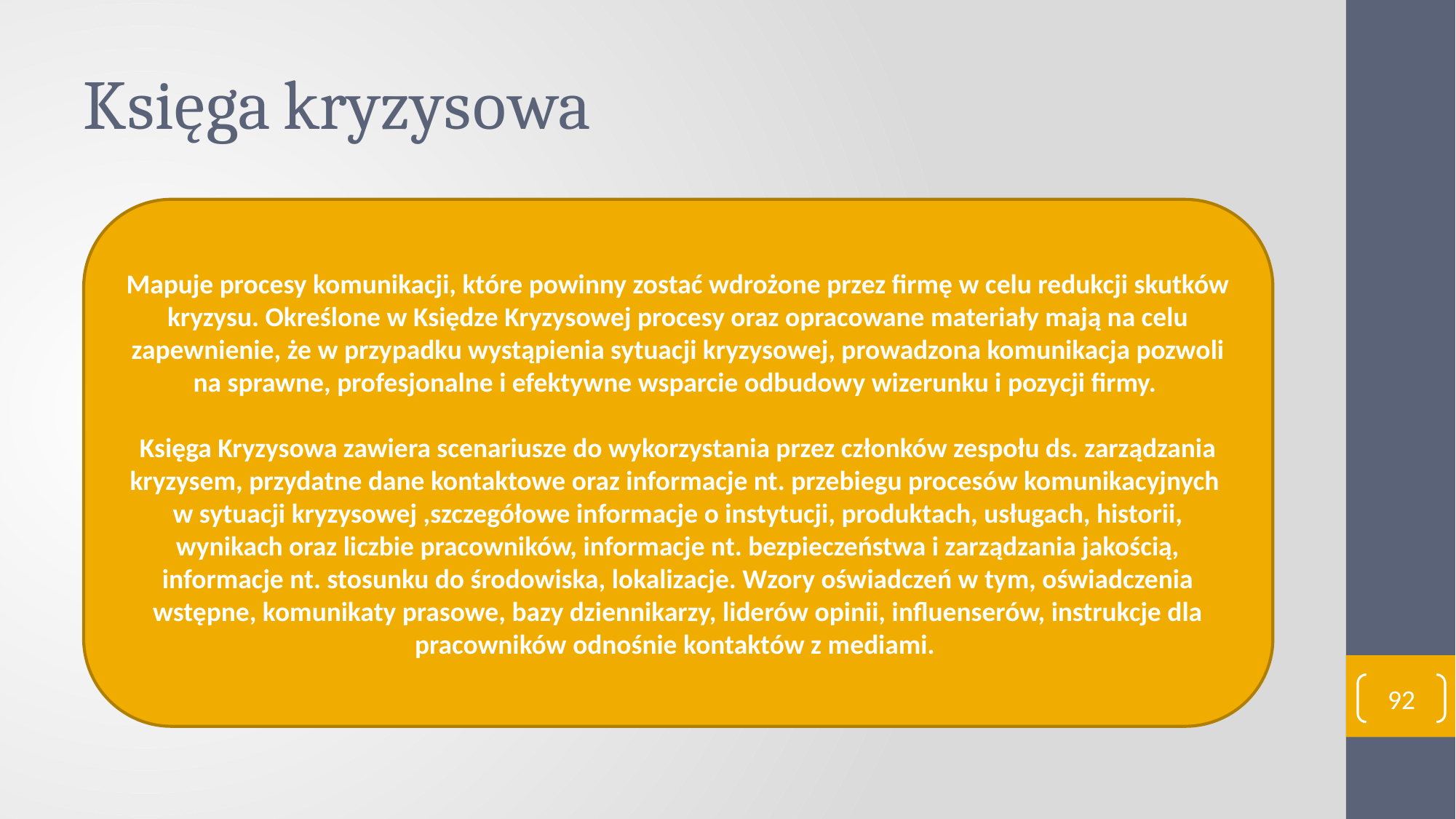

# Księga kryzysowa

Mapuje procesy komunikacji, które powinny zostać wdrożone przez firmę w celu redukcji skutków kryzysu. Określone w Księdze Kryzysowej procesy oraz opracowane materiały mają na celu zapewnienie, że w przypadku wystąpienia sytuacji kryzysowej, prowadzona komunikacja pozwoli na sprawne, profesjonalne i efektywne wsparcie odbudowy wizerunku i pozycji firmy.

Księga Kryzysowa zawiera scenariusze do wykorzystania przez członków zespołu ds. zarządzania kryzysem, przydatne dane kontaktowe oraz informacje nt. przebiegu procesów komunikacyjnych
w sytuacji kryzysowej ,szczegółowe informacje o instytucji, produktach, usługach, historii, wynikach oraz liczbie pracowników, informacje nt. bezpieczeństwa i zarządzania jakością, informacje nt. stosunku do środowiska, lokalizacje. Wzory oświadczeń w tym, oświadczenia wstępne, komunikaty prasowe, bazy dziennikarzy, liderów opinii, influenserów, instrukcje dla pracowników odnośnie kontaktów z mediami.
92